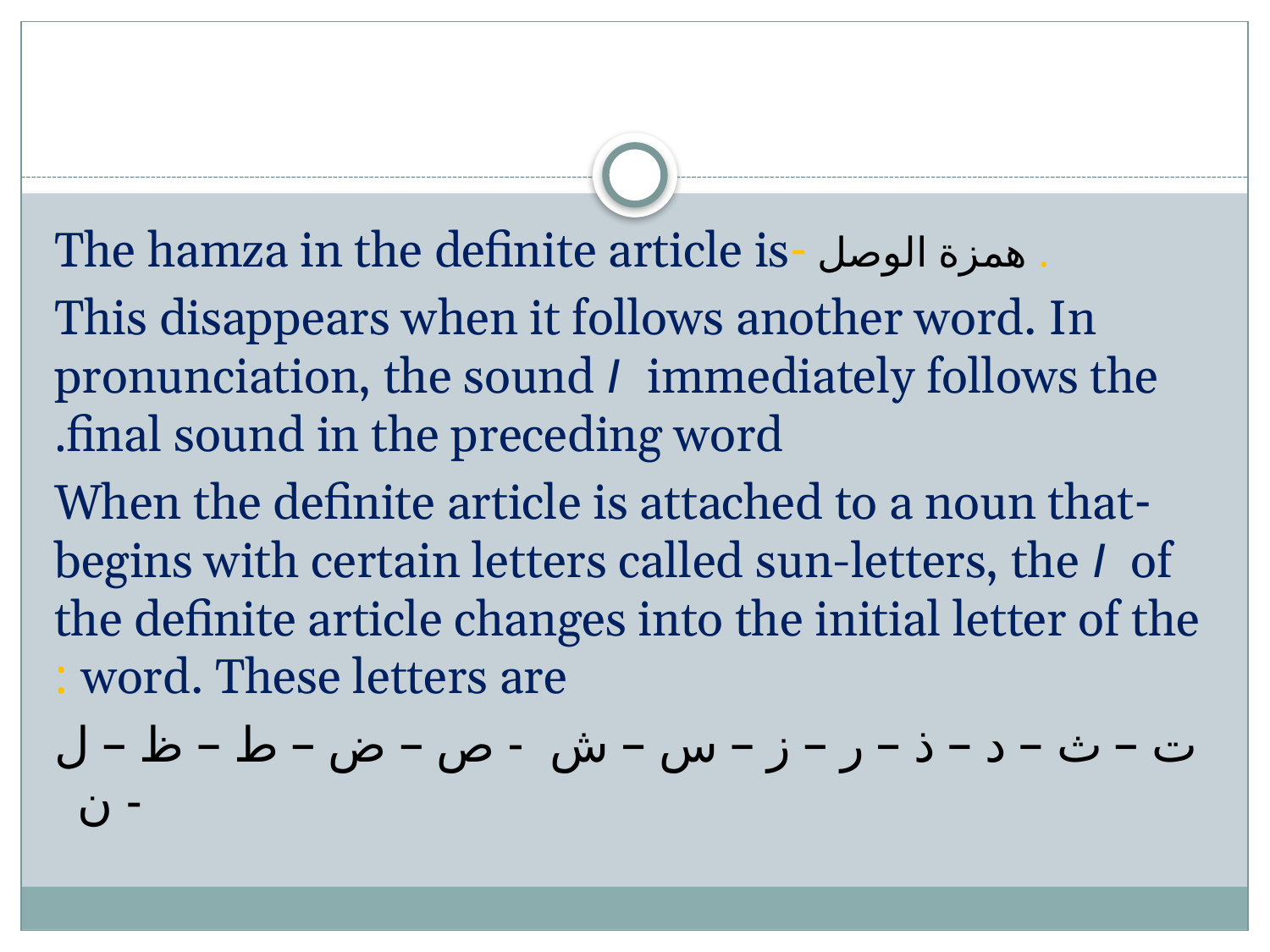

. همزة الوصل -The hamza in the definite article is
This disappears when it follows another word. In pronunciation, the sound I  immediately follows the final sound in the preceding word.
-When the definite article is attached to a noun that begins with certain letters called sun-letters, the I  of the definite article changes into the initial letter of the word. These letters are :
ت – ث – د – ذ – ر – ز – س – ش  - ص – ض – ط – ظ – ل - ن